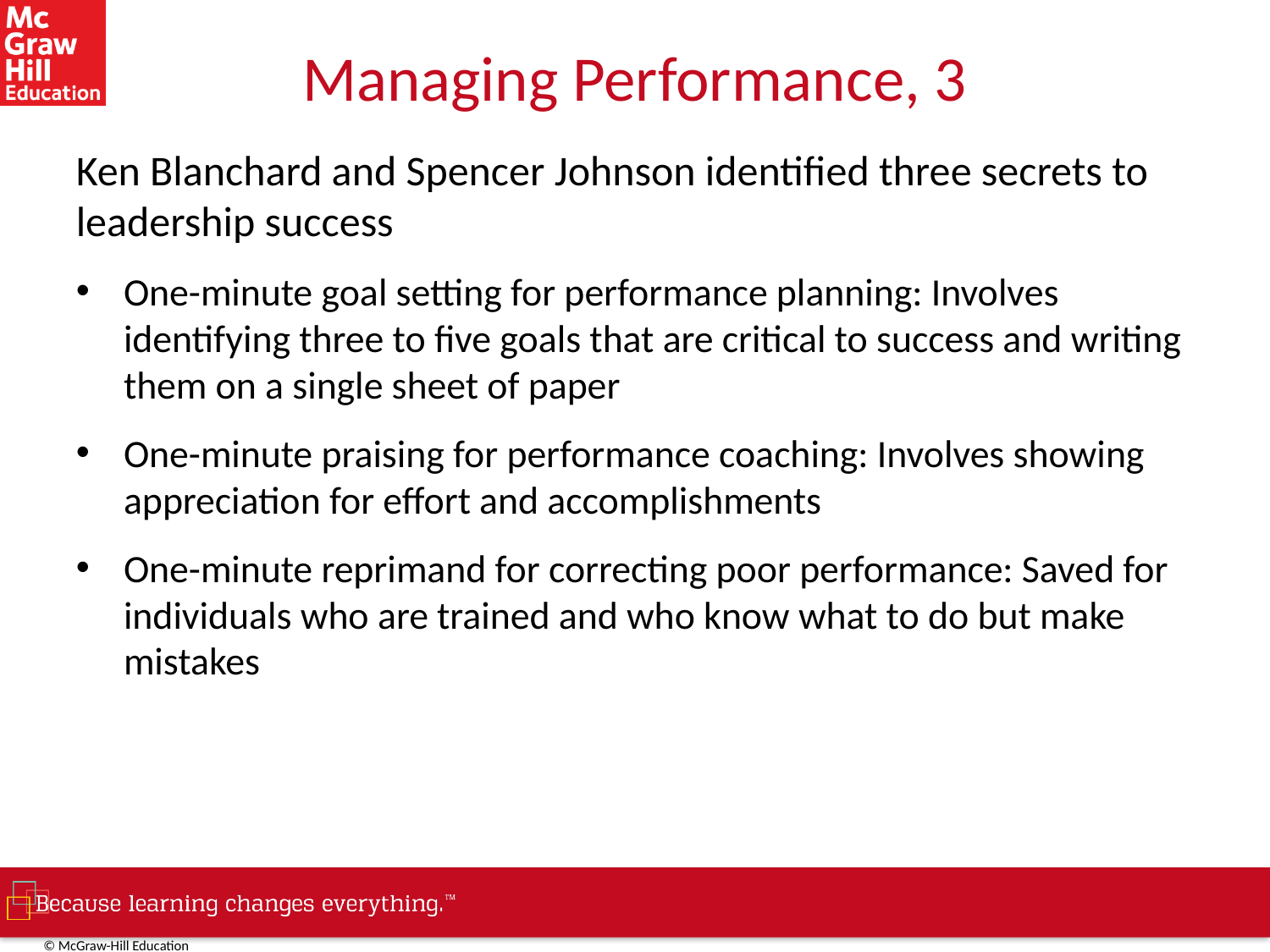

# Managing Performance, 3
Ken Blanchard and Spencer Johnson identified three secrets to leadership success
One-minute goal setting for performance planning: Involves identifying three to five goals that are critical to success and writing them on a single sheet of paper
One-minute praising for performance coaching: Involves showing appreciation for effort and accomplishments
One-minute reprimand for correcting poor performance: Saved for individuals who are trained and who know what to do but make mistakes